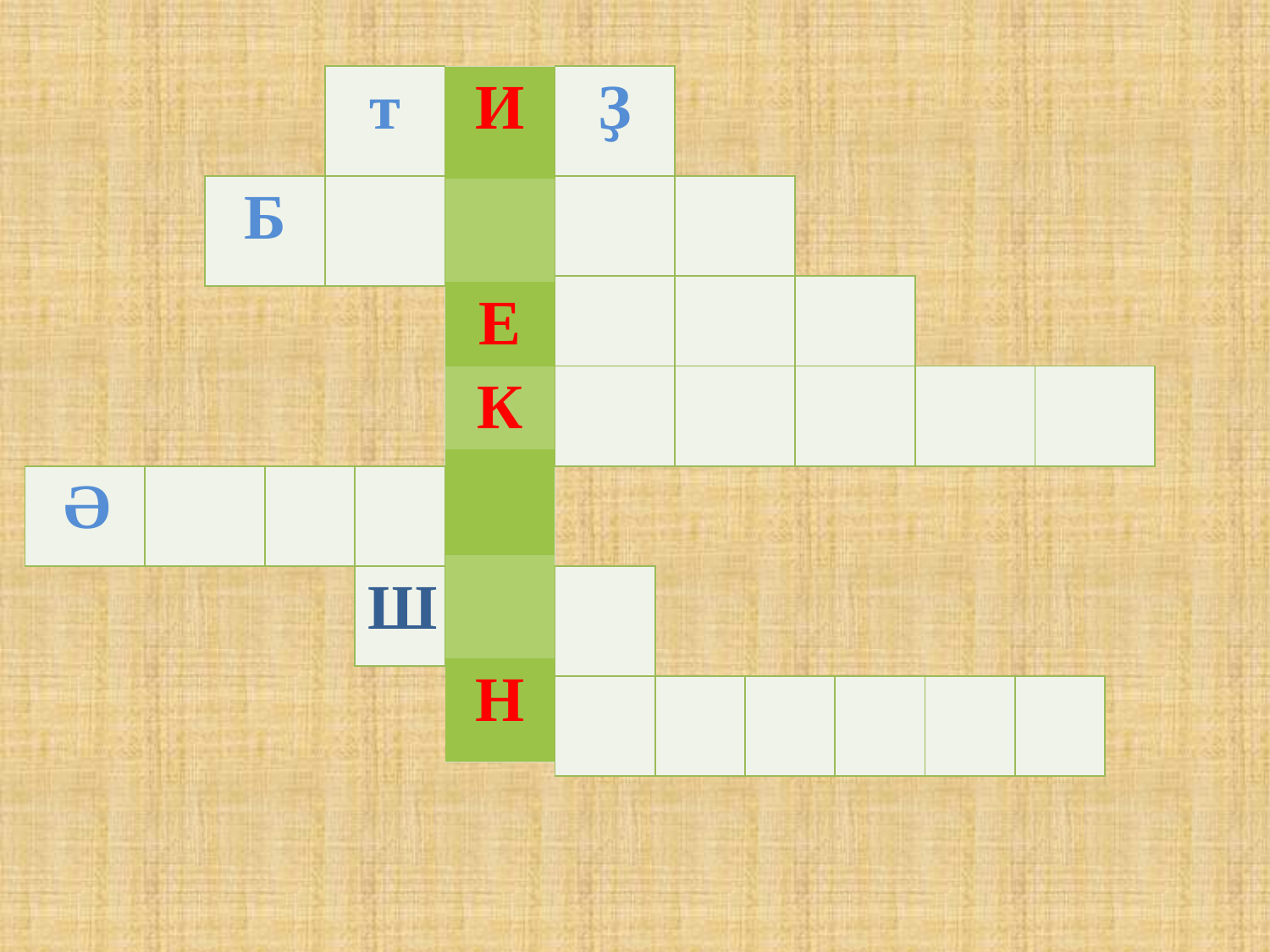

| т |
| --- |
| И |
| --- |
|  |
| Е |
| К |
|  |
|  |
| Н |
| Ҙ |
| --- |
| Б |
| --- |
|  |
| --- |
|  |
| --- |
|  |
| --- |
|  |
| --- |
|  |
| --- |
|  |
| --- |
|  |
| --- |
|  |
| --- |
|  |
| --- |
|  |
| --- |
|  |
| --- |
| Ә |
| --- |
|  |
| --- |
|  |
| --- |
|  |
| --- |
|  |
| --- |
| Ш |
| --- |
|  |
| --- |
|  |
| --- |
|  |
| --- |
|  |
| --- |
|  |
| --- |
|  |
| --- |